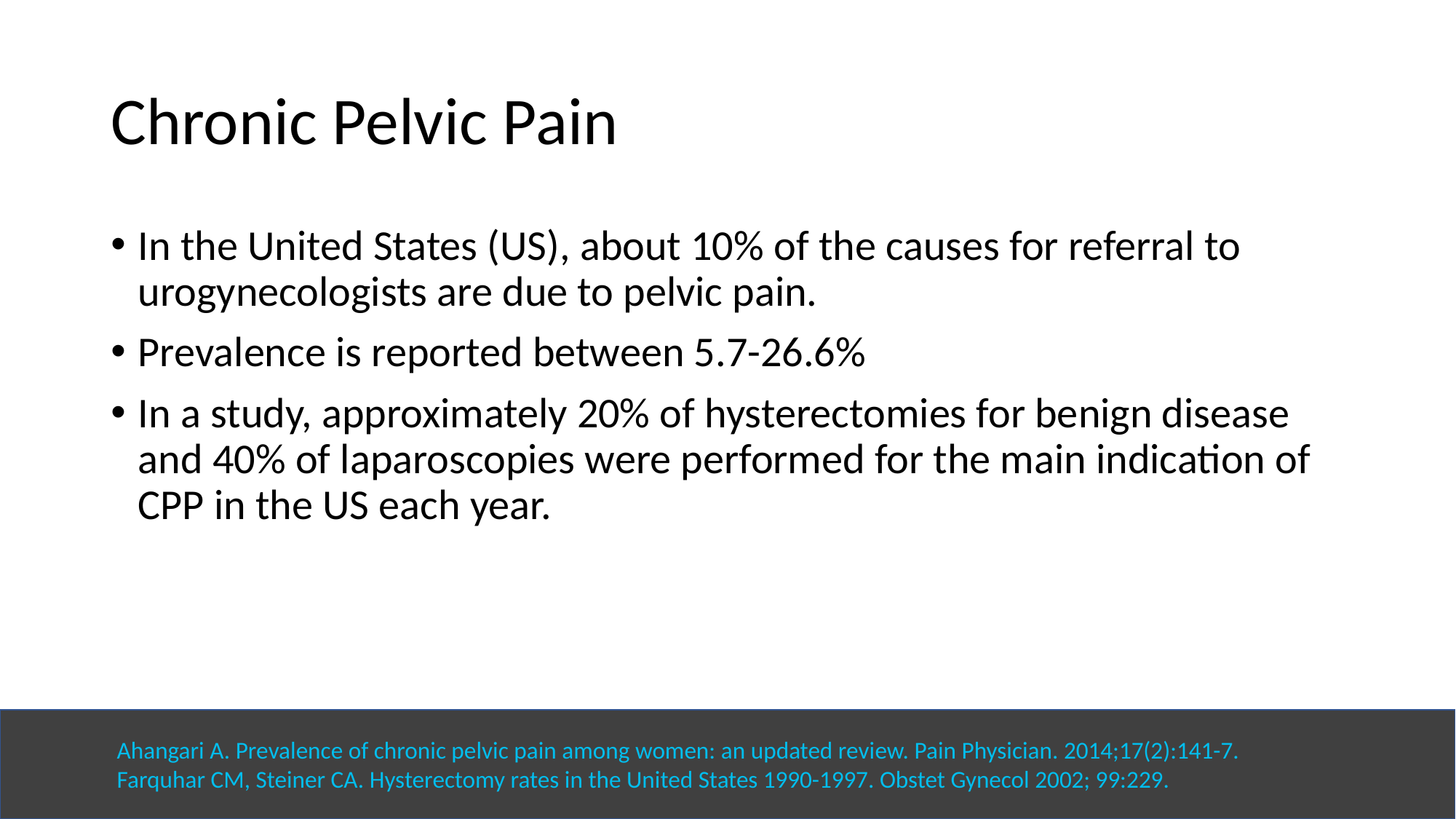

# Chronic Pelvic Pain
In the United States (US), about 10% of the causes for referral to urogynecologists are due to pelvic pain.
Prevalence is reported between 5.7-26.6%
In a study, approximately 20% of hysterectomies for benign disease and 40% of laparoscopies were performed for the main indication of CPP in the US each year.

Ahangari A. Prevalence of chronic pelvic pain among women: an updated review. Pain Physician. 2014;17(2):141-7.
Farquhar CM, Steiner CA. Hysterectomy rates in the United States 1990-1997. Obstet Gynecol 2002; 99:229.